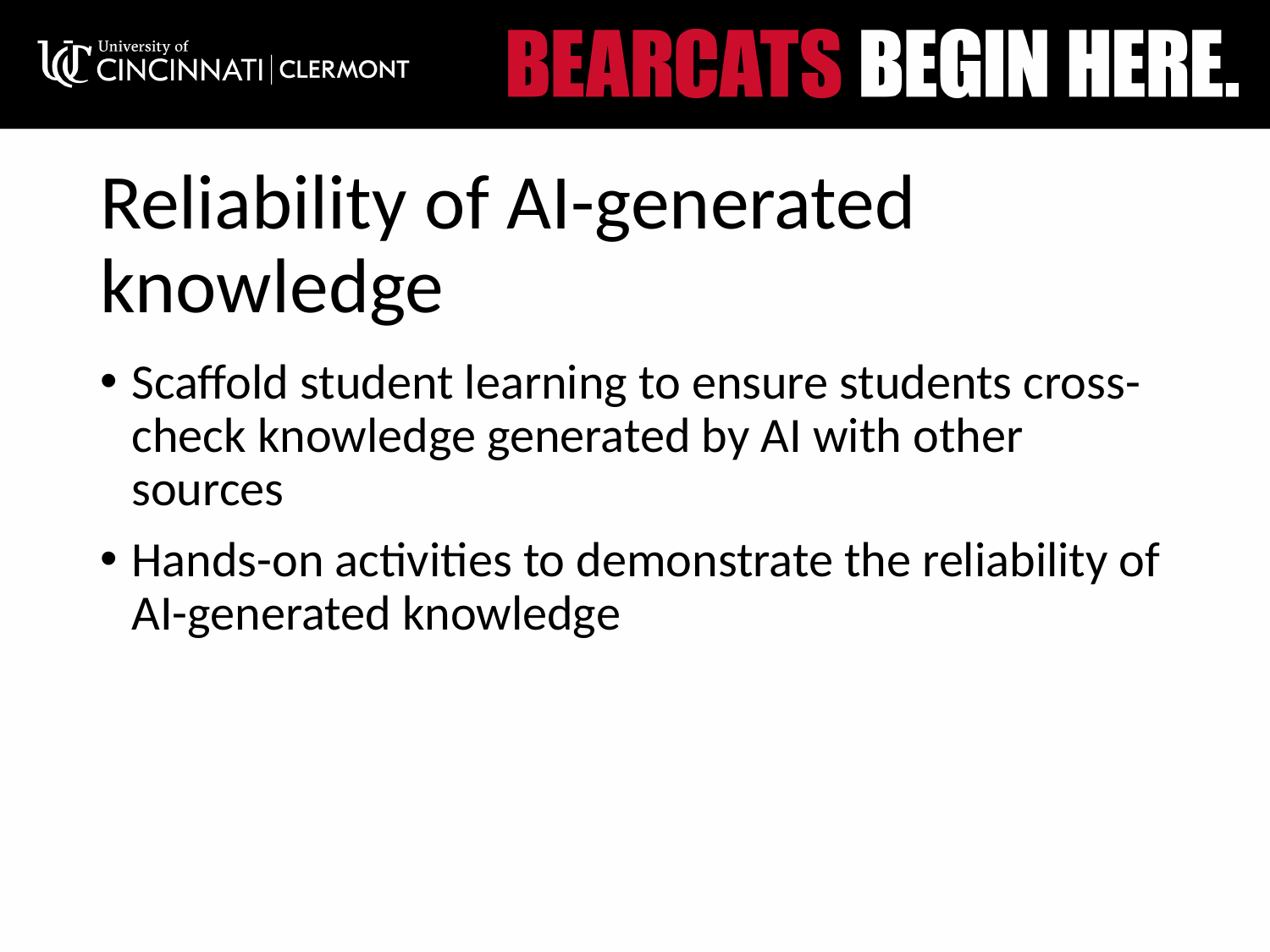

# Reliability of AI-generated knowledge
Scaffold student learning to ensure students cross-check knowledge generated by AI with other sources
Hands-on activities to demonstrate the reliability of AI-generated knowledge